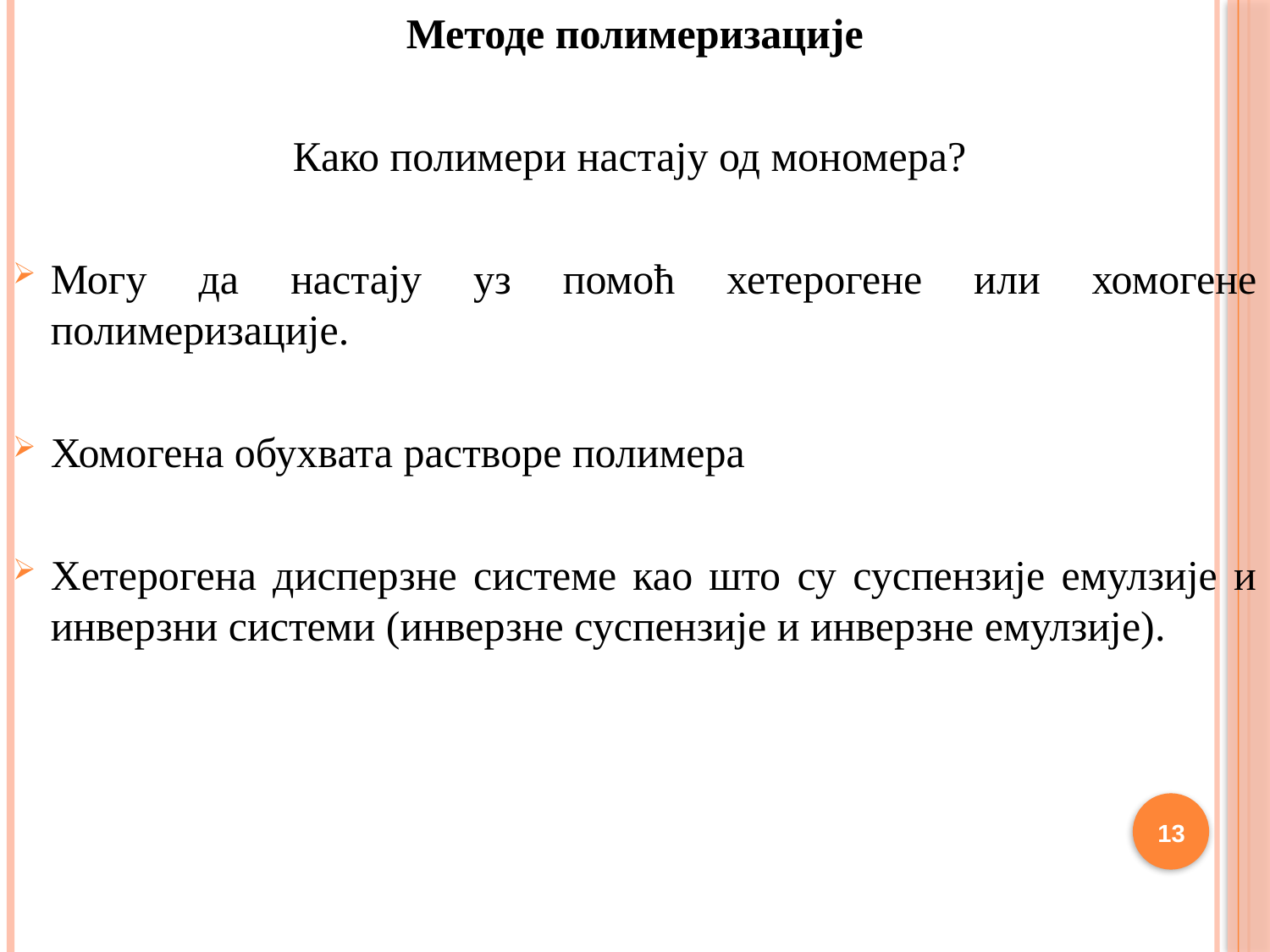

Методе полимеризације

Како полимери настају од мономера?

Могу да настају уз помоћ хетерогене или хомогене полимеризације.

Хомогена обухвата растворе полимера

Хетерогена дисперзне системе као што су суспензије емулзије и инверзни системи (инверзне суспензије и инверзне емулзије).

13